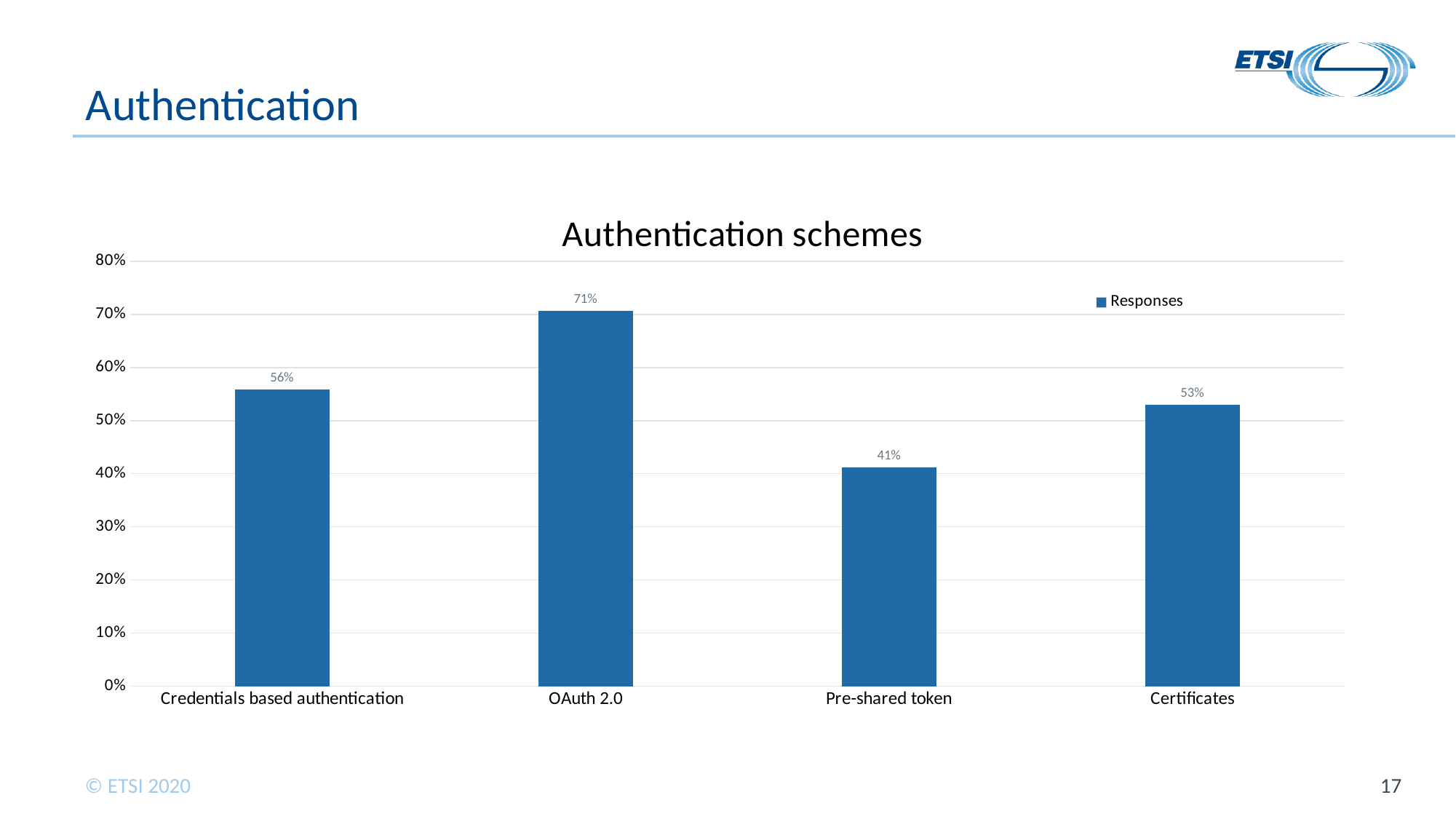

# Authentication

### Chart: Authentication schemes

| Category | Responses |
|---|---|
| Credentials based authentication | 0.5588235294117647 |
| OAuth 2.0 | 0.7058823529411765 |
| Pre-shared token | 0.4117647058823529 |
| Certificates | 0.5294117647058824 |